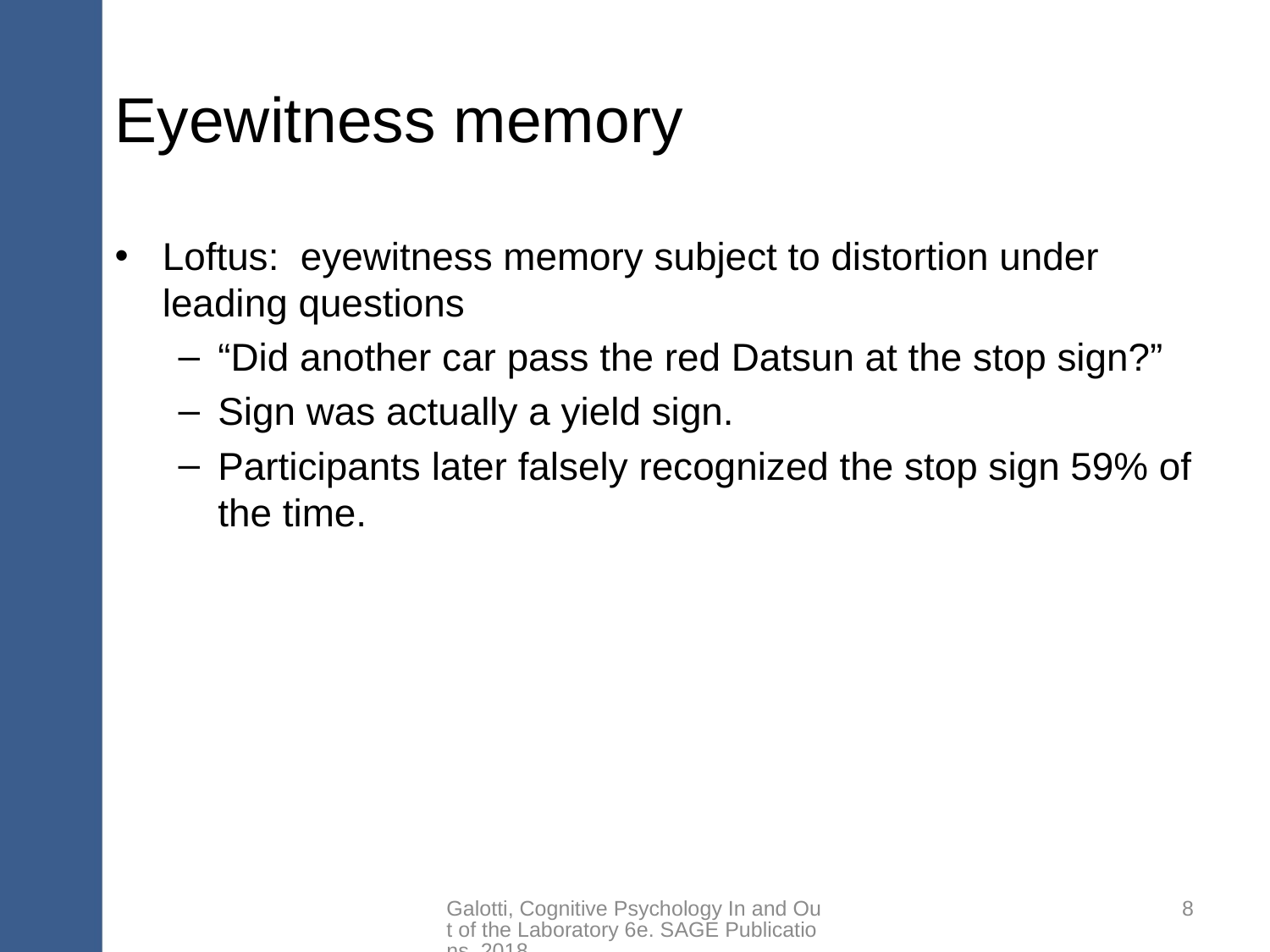

# Eyewitness memory
Loftus:  eyewitness memory subject to distortion under leading questions
“Did another car pass the red Datsun at the stop sign?”
Sign was actually a yield sign.
Participants later falsely recognized the stop sign 59% of the time.
Galotti, Cognitive Psychology In and Out of the Laboratory 6e. SAGE Publications, 2018.
8